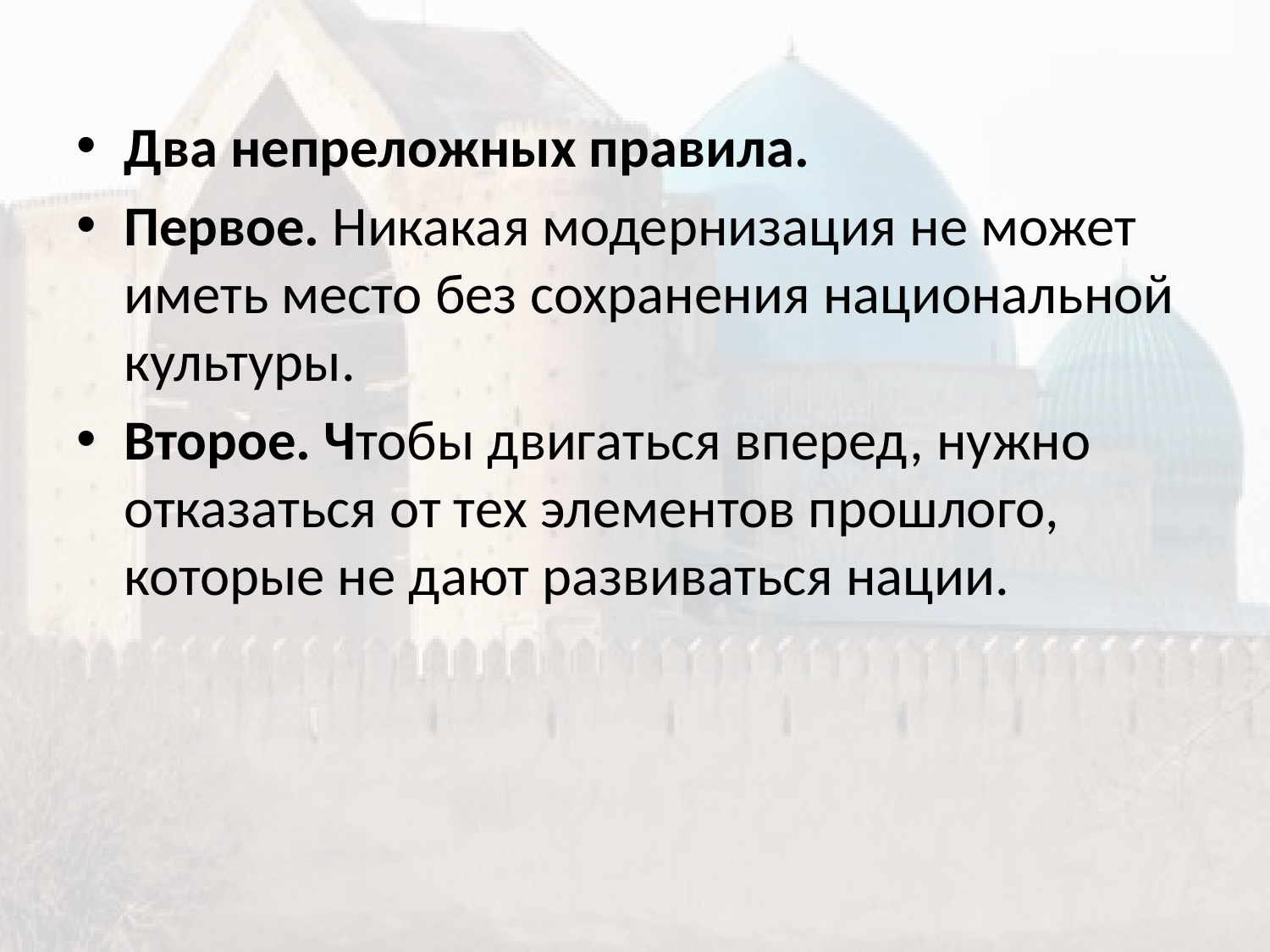

Два непреложных правила.
Первое. Никакая модернизация не может иметь место без сохранения национальной культуры.
Второе. Чтобы двигаться вперед, нужно отказаться от тех элементов прошлого, которые не дают развиваться нации.